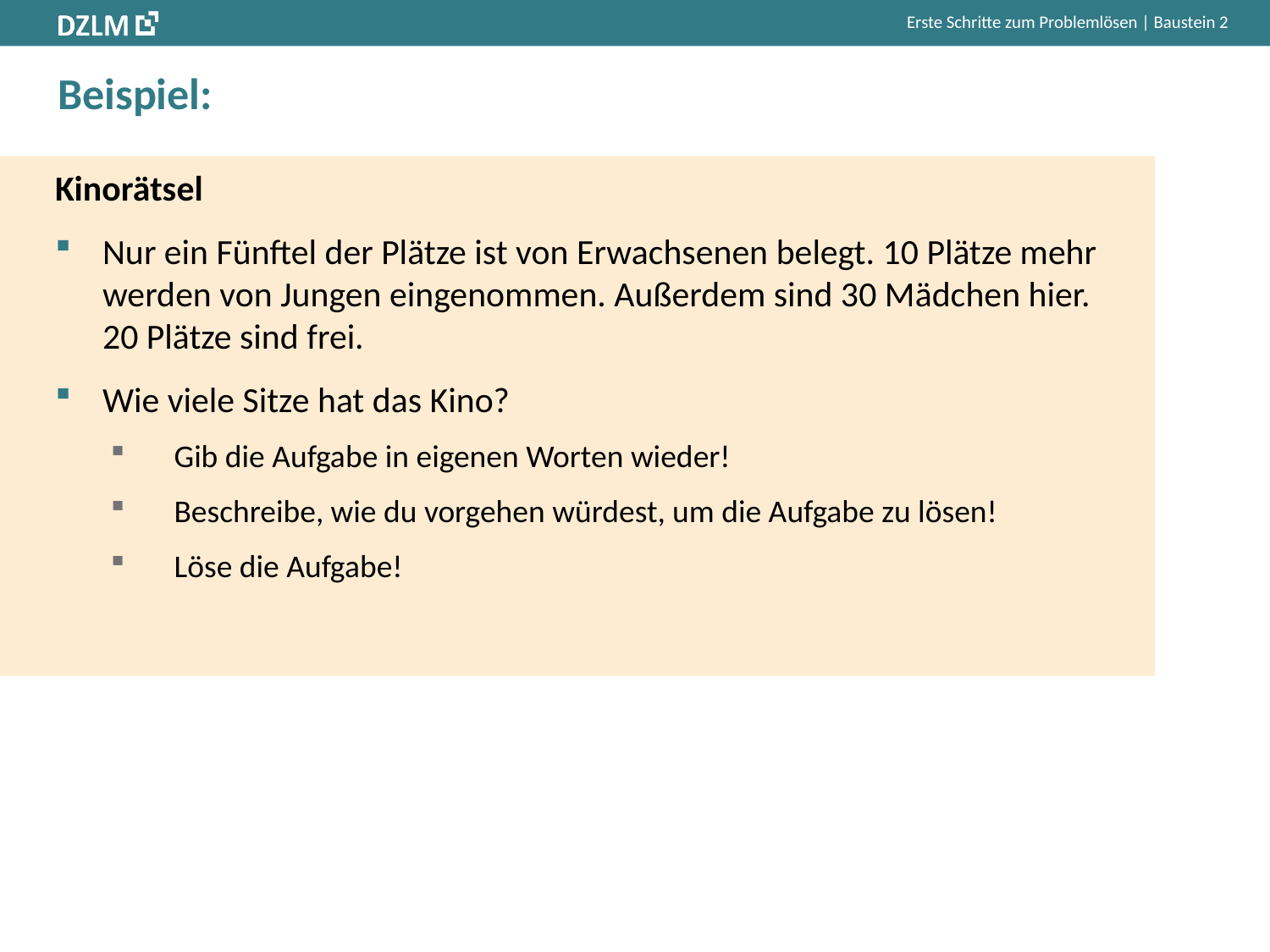

# Beispiel:

Kinorätsel
Nur ein Fünftel der Plätze ist von Erwachsenen belegt. 10 Plätze mehr werden von Jungen eingenommen. Außerdem sind 30 Mädchen hier.
20 Plätze sind frei.
Wie viele Sitze hat das Kino?
Gib die Aufgabe in eigenen Worten wieder!
Beschreibe, wie du vorgehen würdest, um die Aufgabe zu lösen!
Löse die Aufgabe!